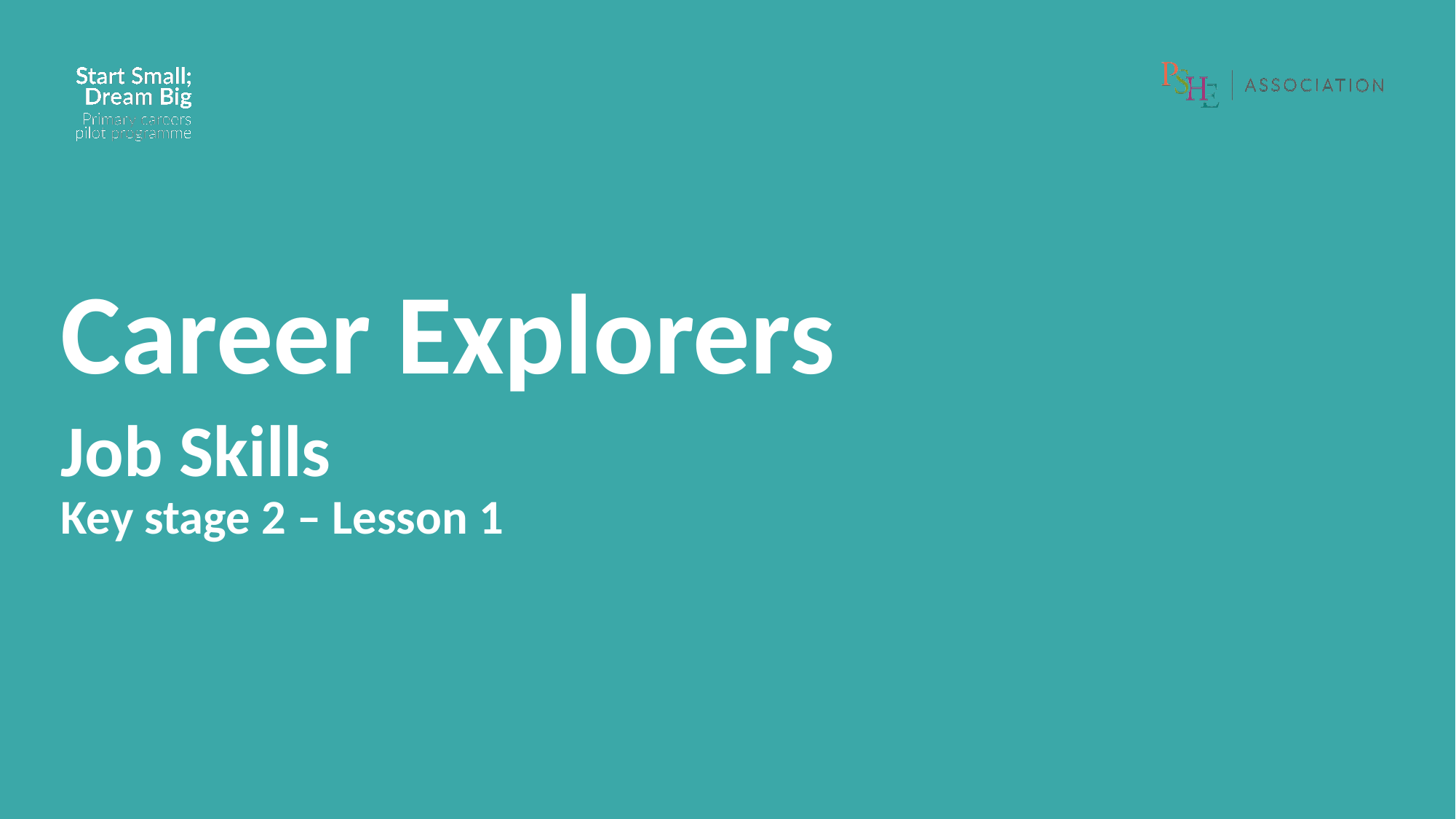

Career Explorers
Job Skills
Key stage 2 – Lesson 1